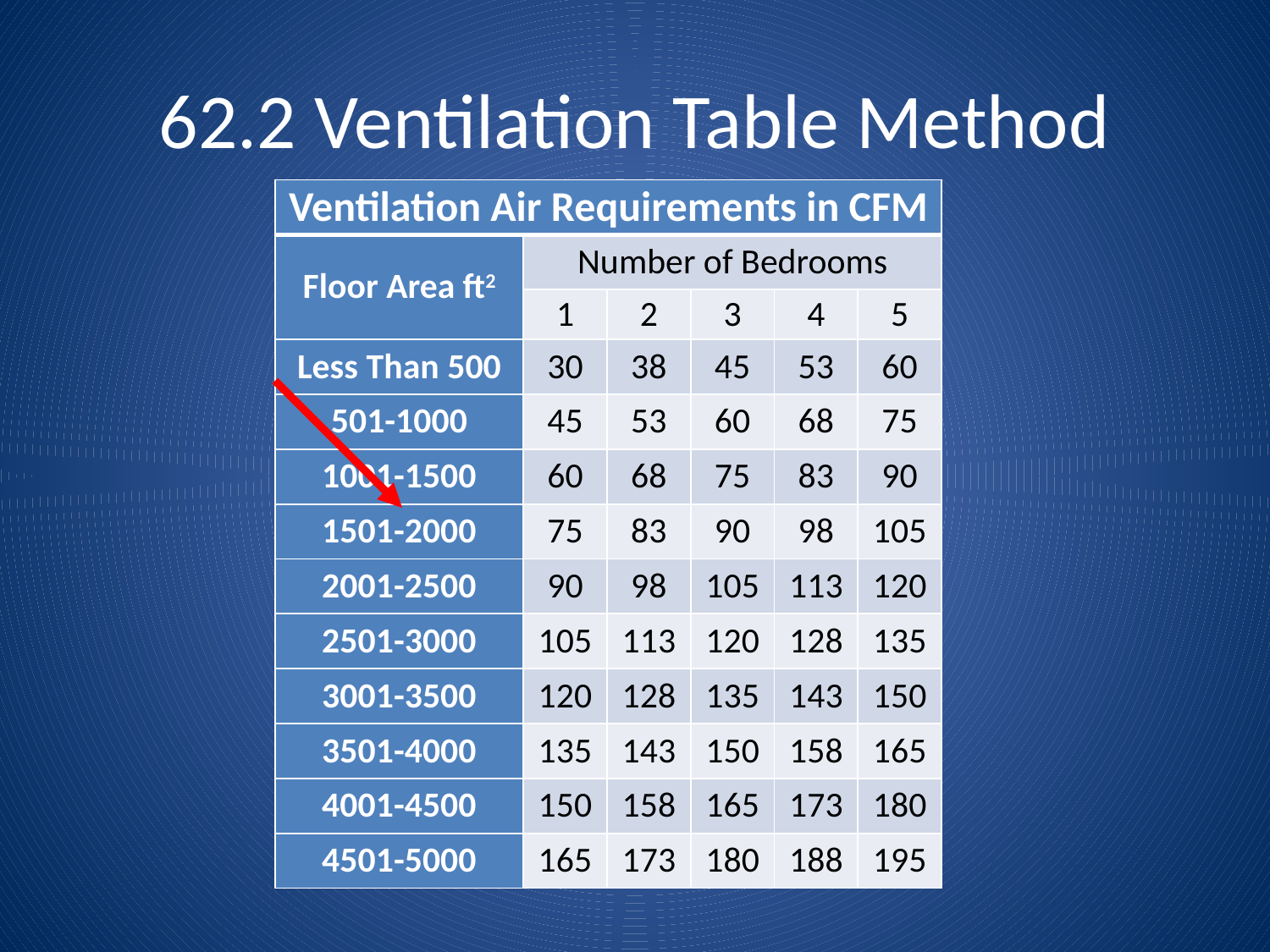

# 62.2 Ventilation Table Method
| Ventilation Air Requirements in CFM |  |  |  |  |  |
| --- | --- | --- | --- | --- | --- |
| Floor Area ft2 | Number of Bedrooms |  |  |  |  |
|  | 1 | 2 | 3 | 4 | 5 |
| Less Than 500 | 30 | 38 | 45 | 53 | 60 |
| 501-1000 | 45 | 53 | 60 | 68 | 75 |
| 1001-1500 | 60 | 68 | 75 | 83 | 90 |
| 1501-2000 | 75 | 83 | 90 | 98 | 105 |
| 2001-2500 | 90 | 98 | 105 | 113 | 120 |
| 2501-3000 | 105 | 113 | 120 | 128 | 135 |
| 3001-3500 | 120 | 128 | 135 | 143 | 150 |
| 3501-4000 | 135 | 143 | 150 | 158 | 165 |
| 4001-4500 | 150 | 158 | 165 | 173 | 180 |
| 4501-5000 | 165 | 173 | 180 | 188 | 195 |